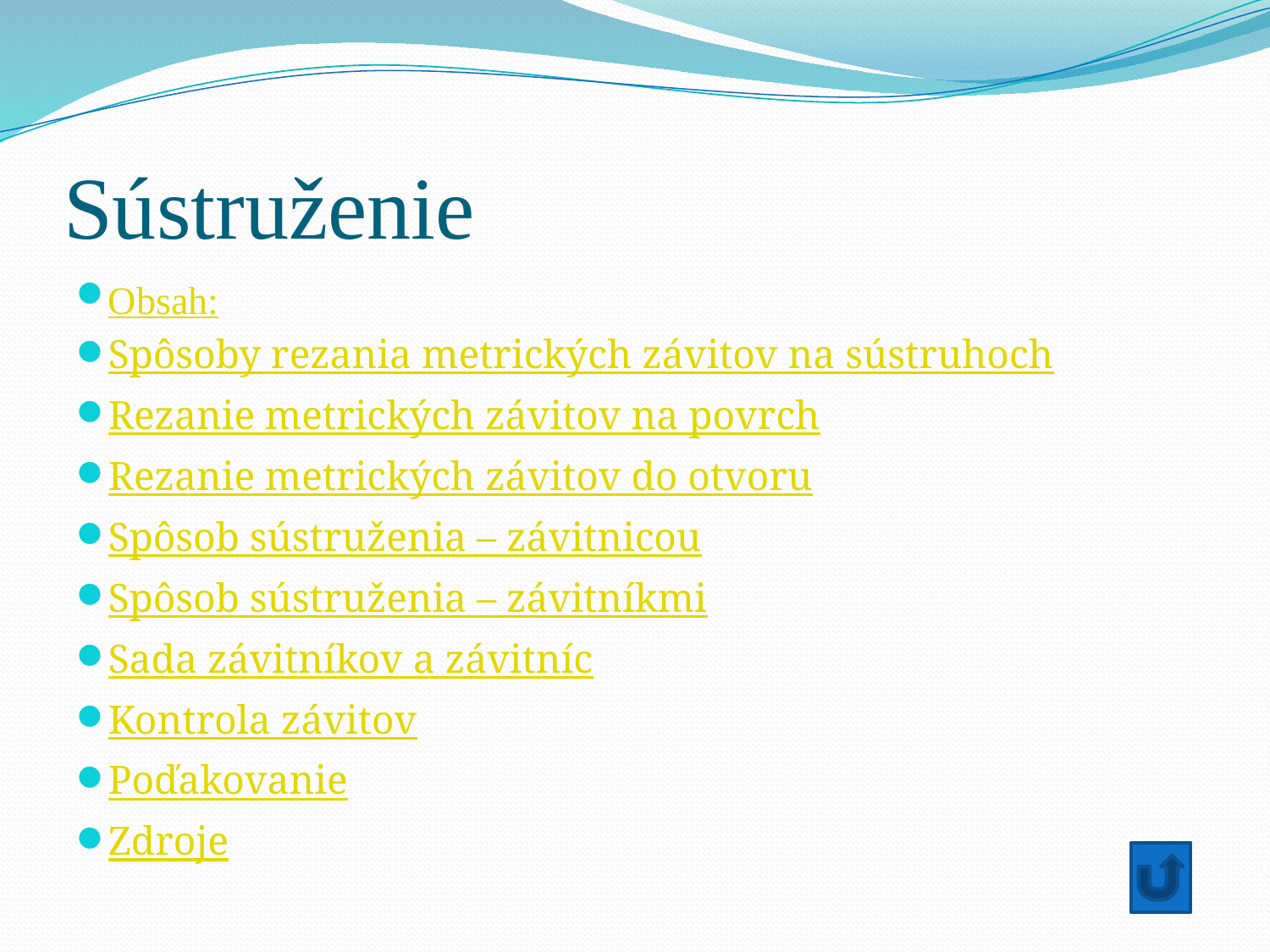

# Sústruženie
Obsah:
Spôsoby rezania metrických závitov na sústruhoch
Rezanie metrických závitov na povrch
Rezanie metrických závitov do otvoru
Spôsob sústruženia – závitnicou
Spôsob sústruženia – závitníkmi
Sada závitníkov a závitníc
Kontrola závitov
Poďakovanie
Zdroje